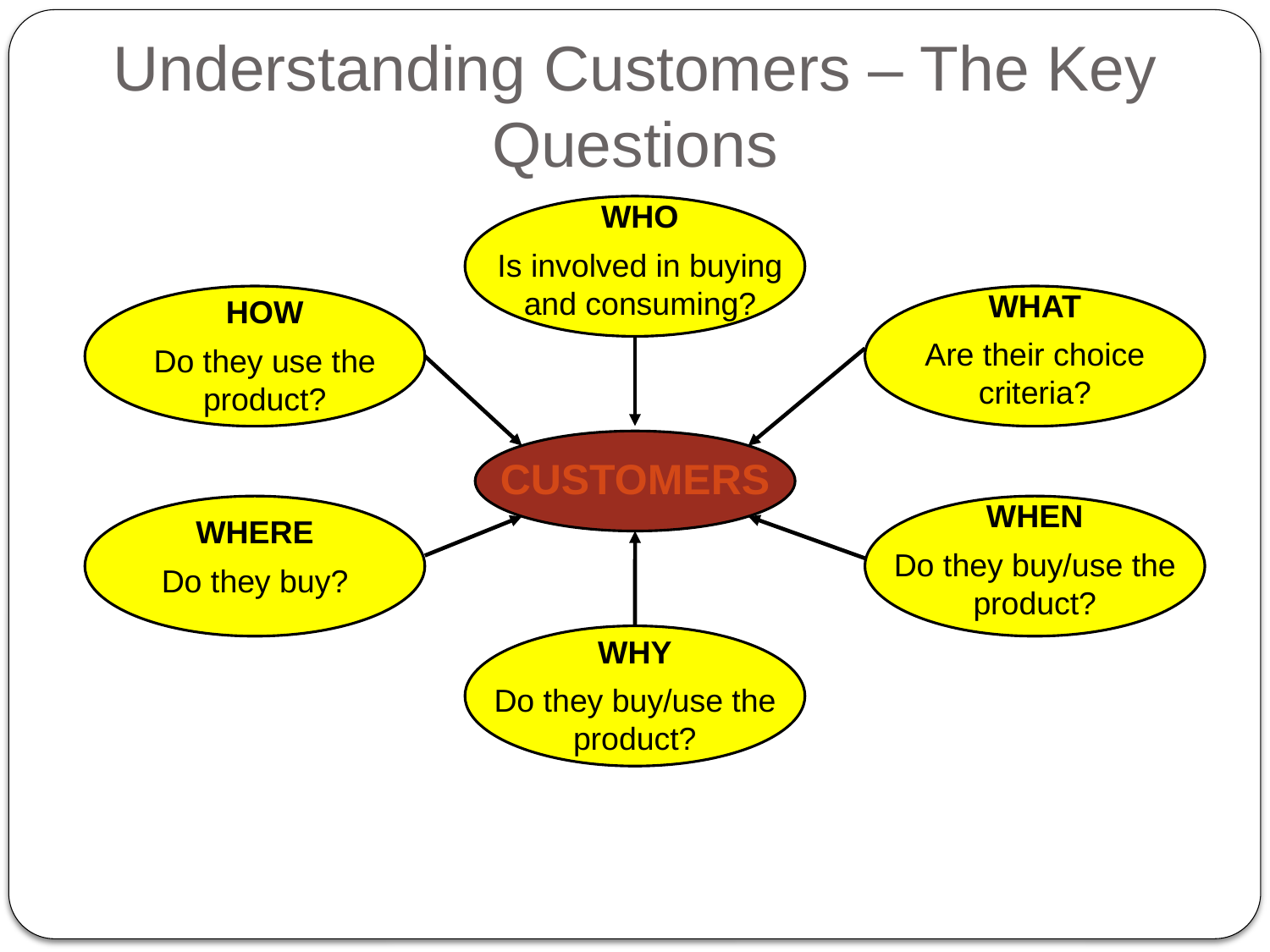

Understanding Customers – The Key Questions
WHO
Is involved in buying and consuming?

WHAT
Are their choice criteria?

HOW
Do they use the product?

CUSTOMERS
WHEN
Do they buy/use the product?

WHERE
Do they buy?

WHY
Do they buy/use the product?